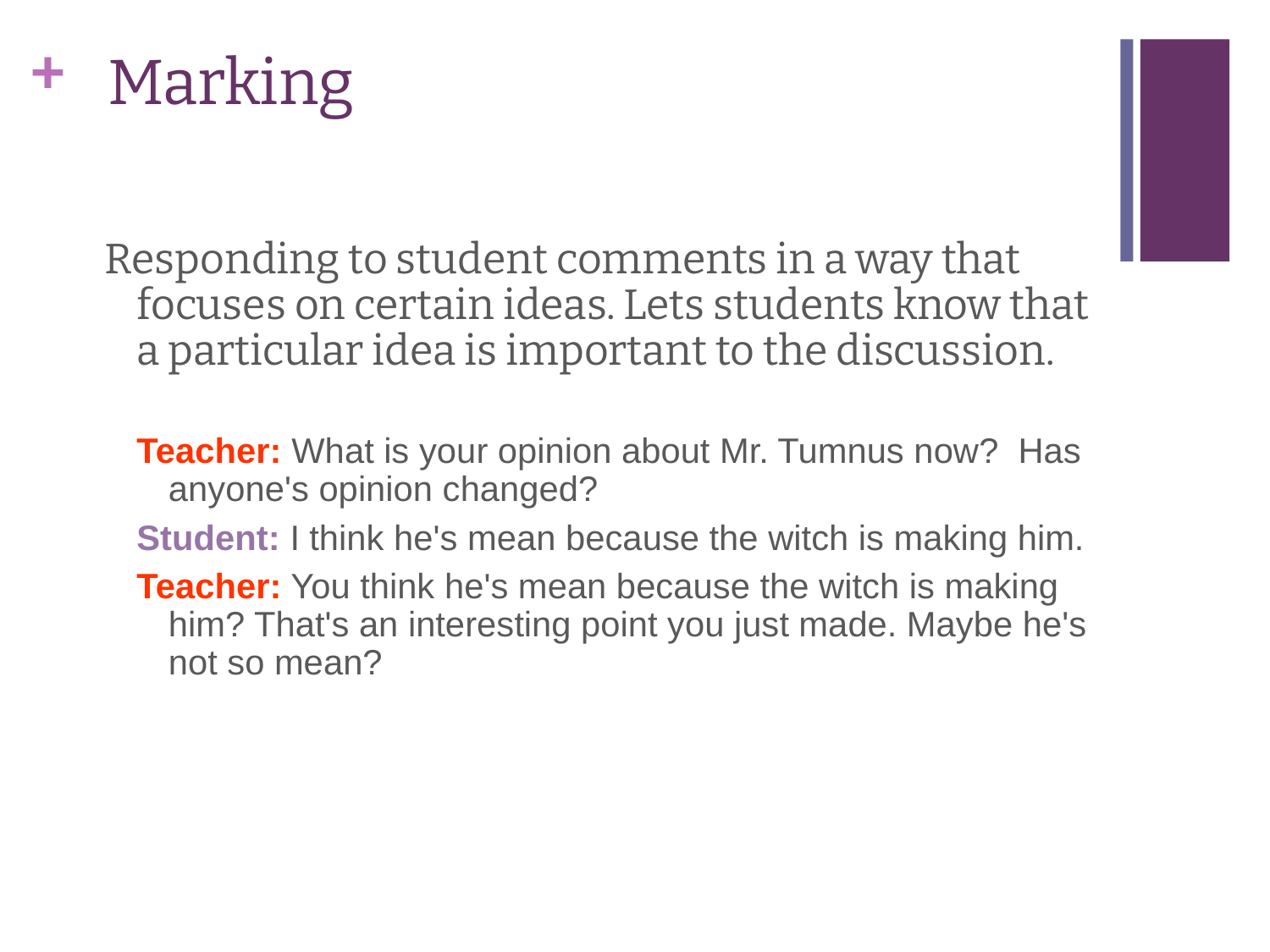

# Marking
Responding to student comments in a way that focuses on certain ideas. Lets students know that a particular idea is important to the discussion.

Teacher: What is your opinion about Mr. Tumnus now?  Has anyone's opinion changed?
Student: I think he's mean because the witch is making him.
Teacher: You think he's mean because the witch is making him? That's an interesting point you just made. Maybe he's not so mean?